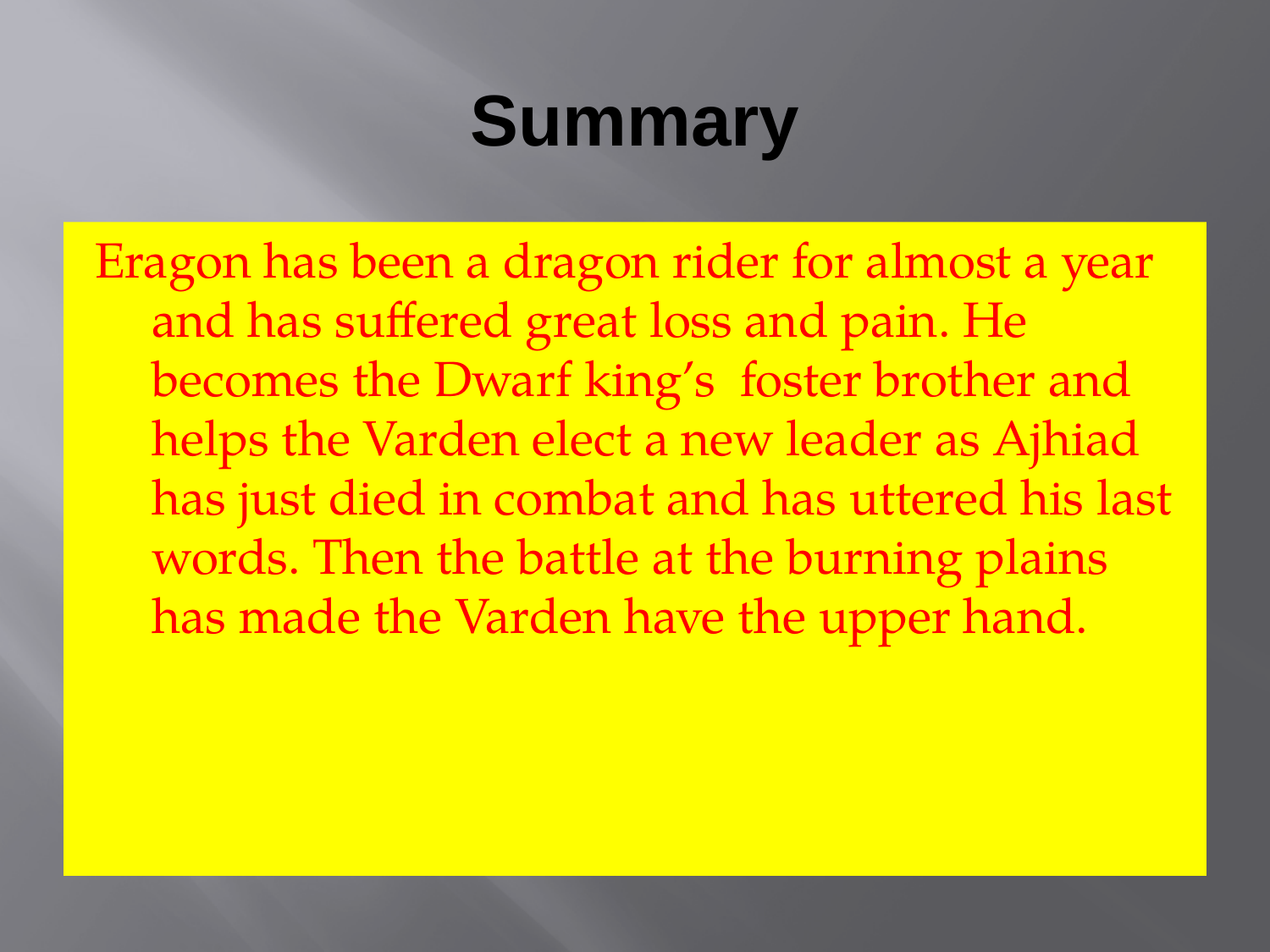

# Summary
Eragon has been a dragon rider for almost a year and has suffered great loss and pain. He becomes the Dwarf king’s  foster brother and helps the Varden elect a new leader as Ajhiad has just died in combat and has uttered his last words. Then the battle at the burning plains has made the Varden have the upper hand.